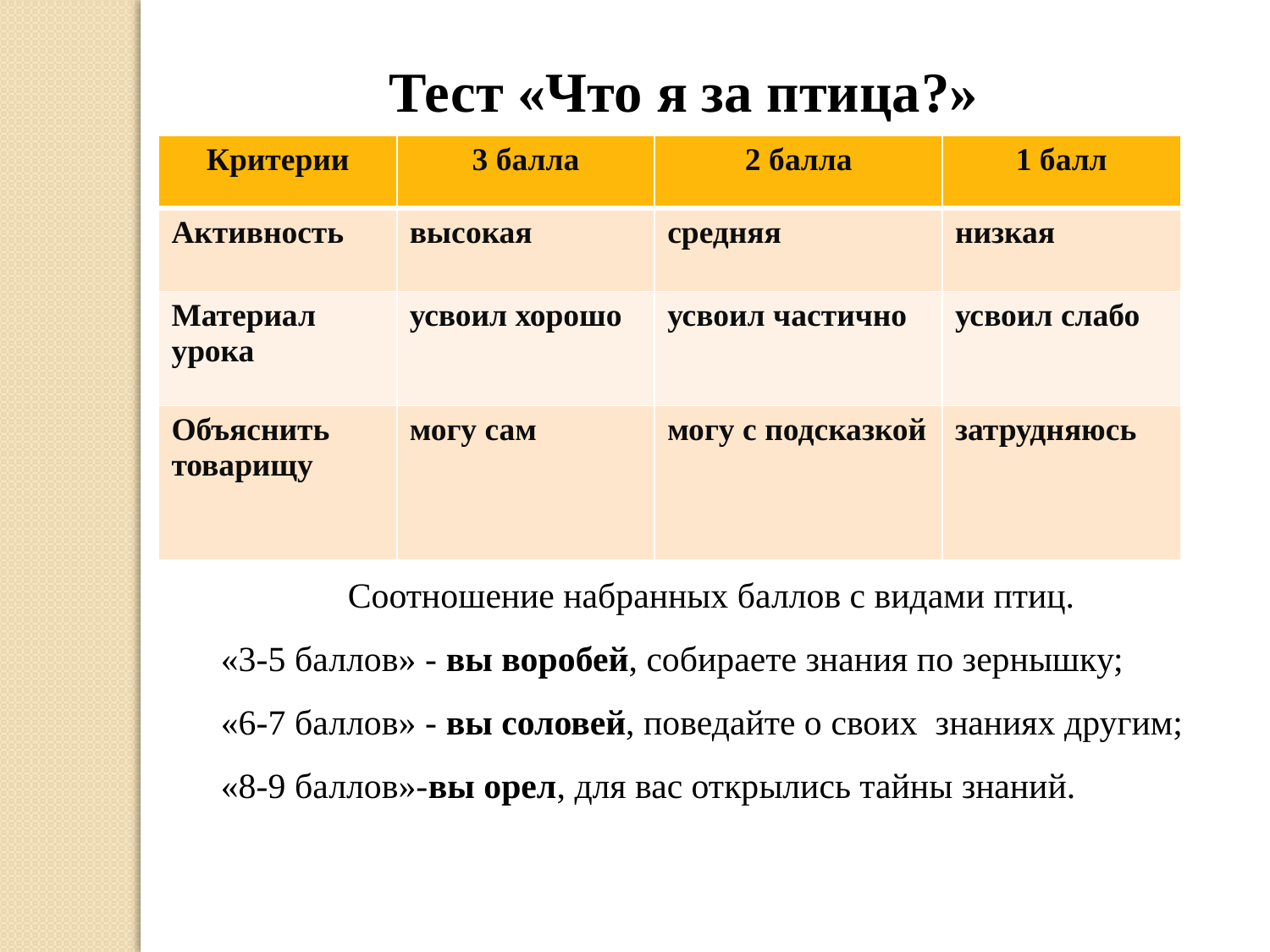

Тест «Что я за птица?»

| Критерии | 3 балла | 2 балла | 1 балл |
| --- | --- | --- | --- |
| Активность | высокая | средняя | низкая |
| Материал урока | усвоил хорошо | усвоил частично | усвоил слабо |
| Объяснить товарищу | могу сам | могу с подсказкой | затрудняюсь |
	Соотношение набранных баллов с видами птиц.
«3-5 баллов» - вы воробей, собираете знания по зернышку;
«6-7 баллов» - вы соловей, поведайте о своих  знаниях другим;
«8-9 баллов»-вы орел, для вас открылись тайны знаний.